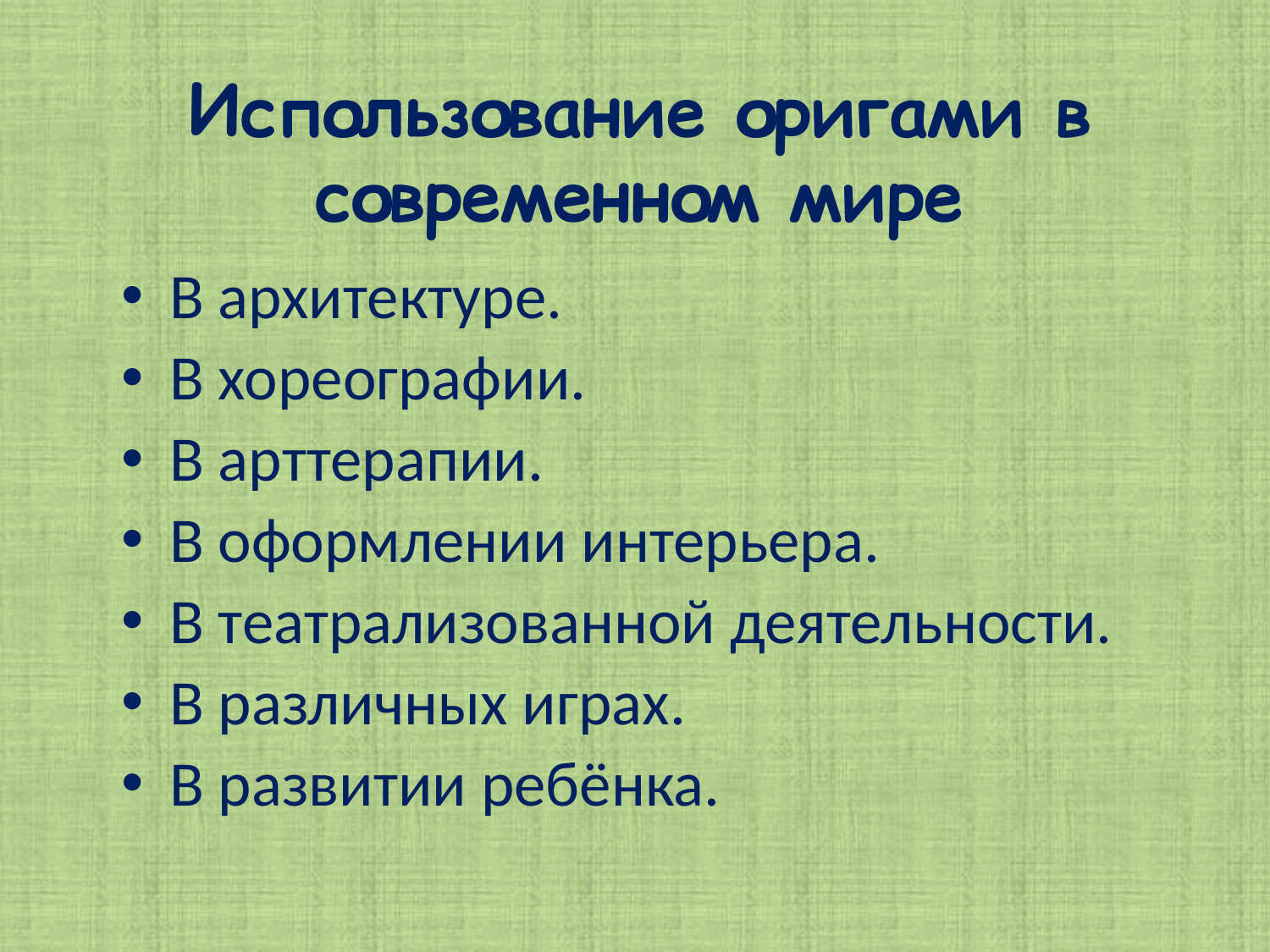

Использование оригами в современном мире
В архитектуре.
В хореографии.
В арттерапии.
В оформлении интерьера.
В театрализованной деятельности.
В различных играх.
В развитии ребёнка.